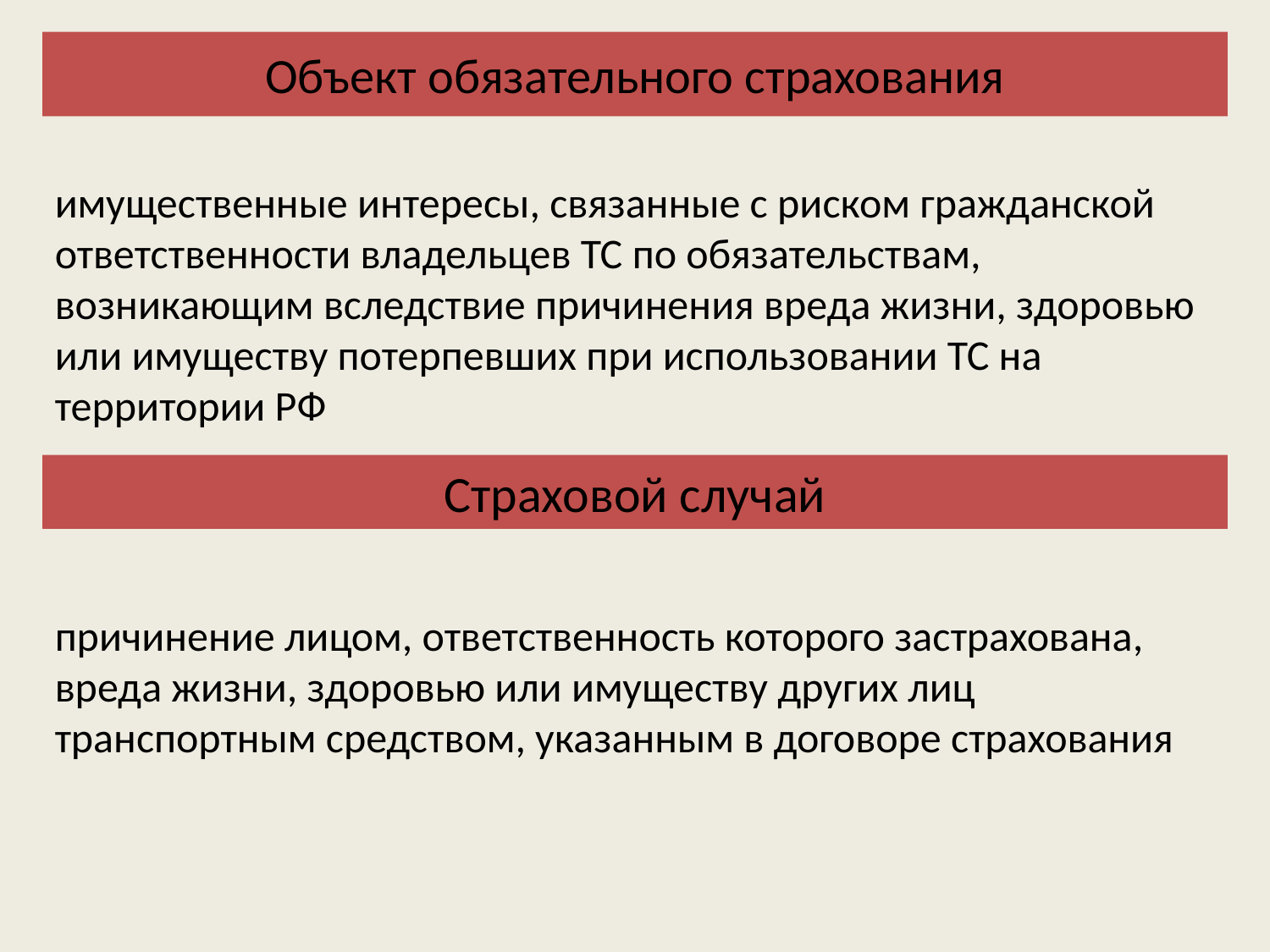

# Объект обязательного страхования
имущественные интересы, связанные с риском гражданской ответственности владельцев ТС по обязательствам, возникающим вследствие причинения вреда жизни, здоровью или имуществу потерпевших при использовании ТС на территории РФ
Страховой случай
причинение лицом, ответственность которого застрахована, вреда жизни, здоровью или имуществу других лиц транспортным средством, указанным в договоре страхования